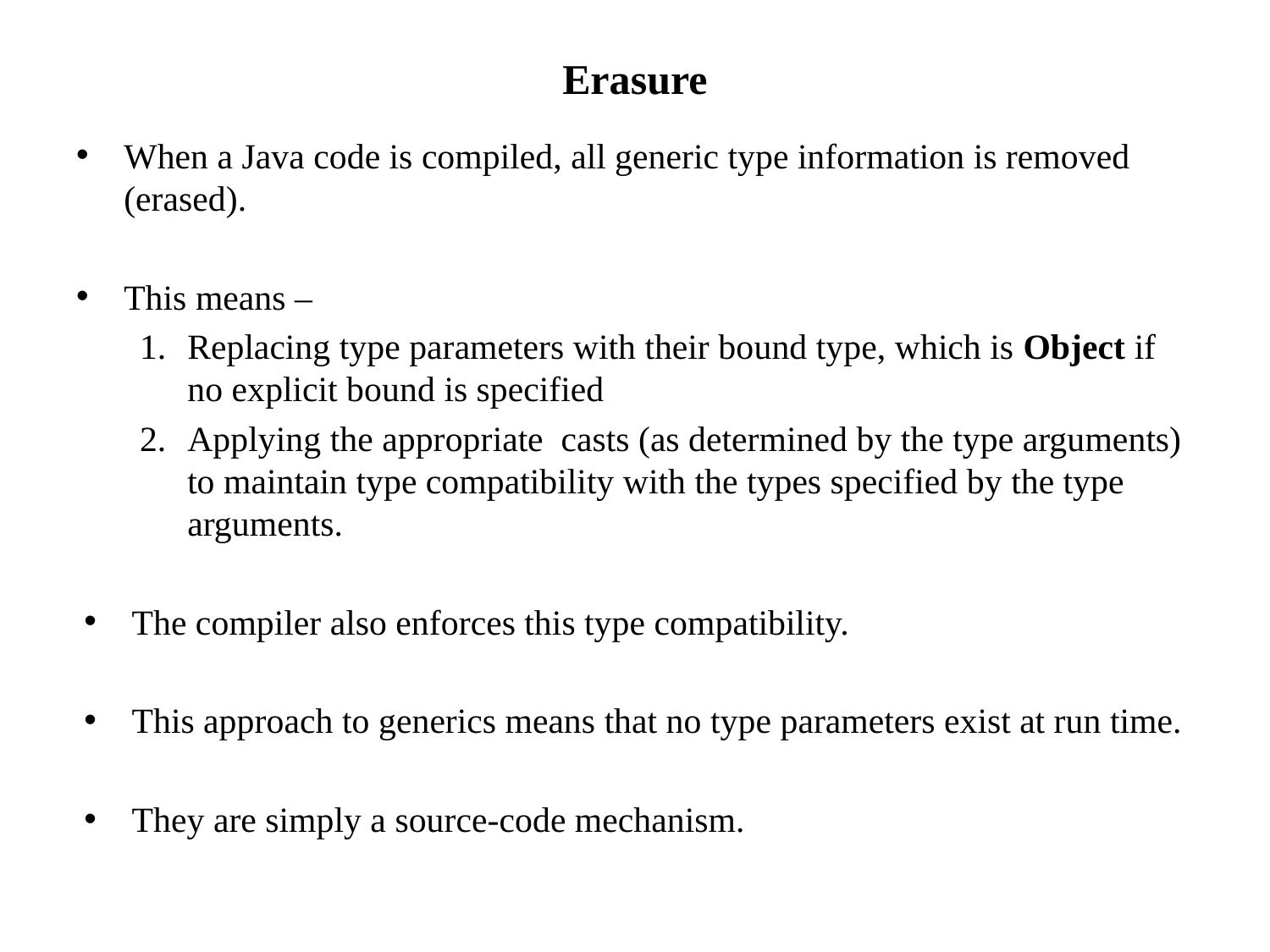

# Erasure
When a Java code is compiled, all generic type information is removed (erased).

This means –
Replacing type parameters with their bound type, which is Object if no explicit bound is specified
Applying the appropriate  casts (as determined by the type arguments) to maintain type compatibility with the types specified by the type arguments.

The compiler also enforces this type compatibility.

This approach to generics means that no type parameters exist at run time.

They are simply a source-code mechanism.